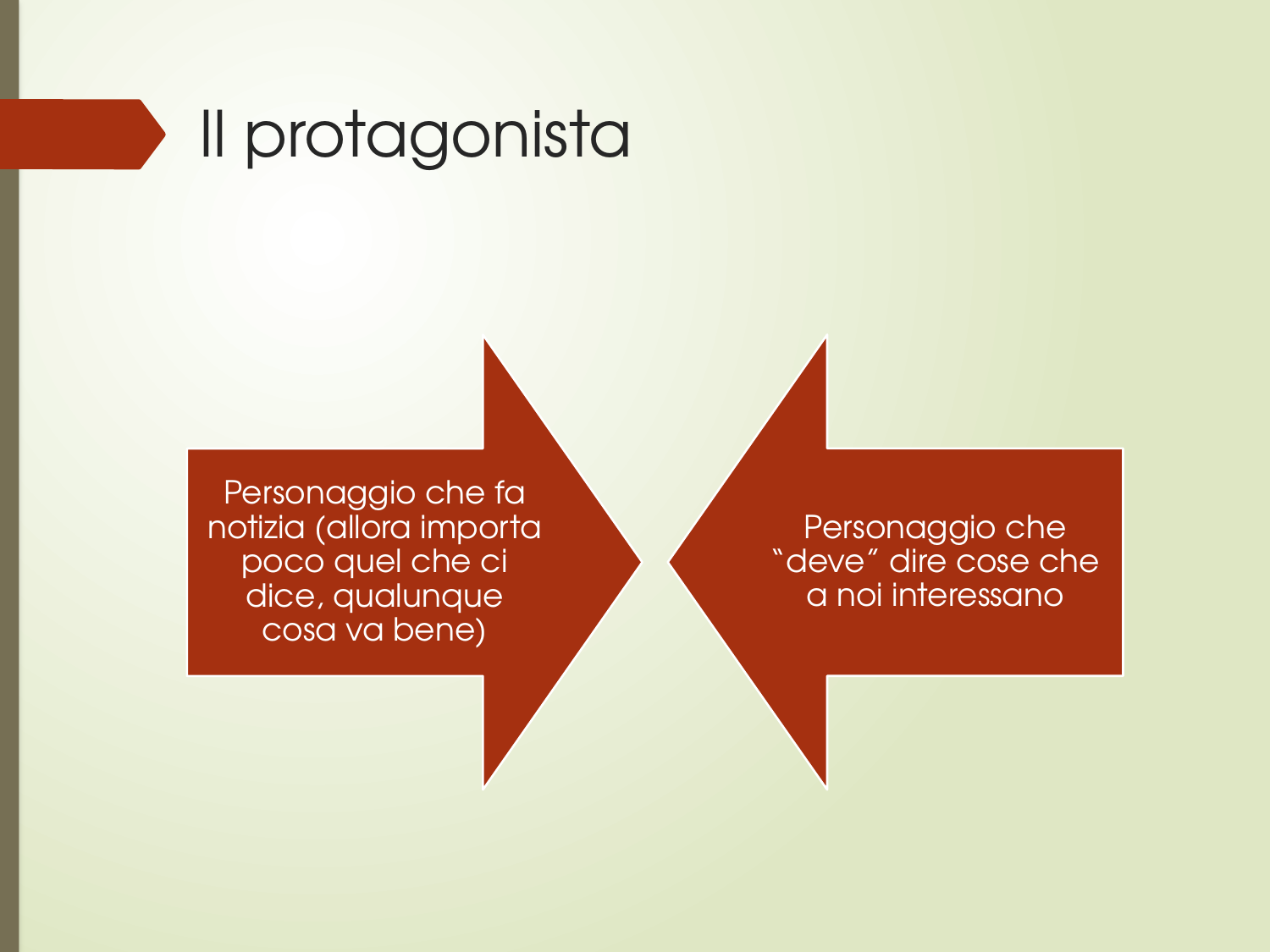

# Il protagonista

Personaggio che fa notizia (allora importa poco quel che ci dice, qualunque cosa va bene)
Personaggio che “deve” dire cose che a noi interessano